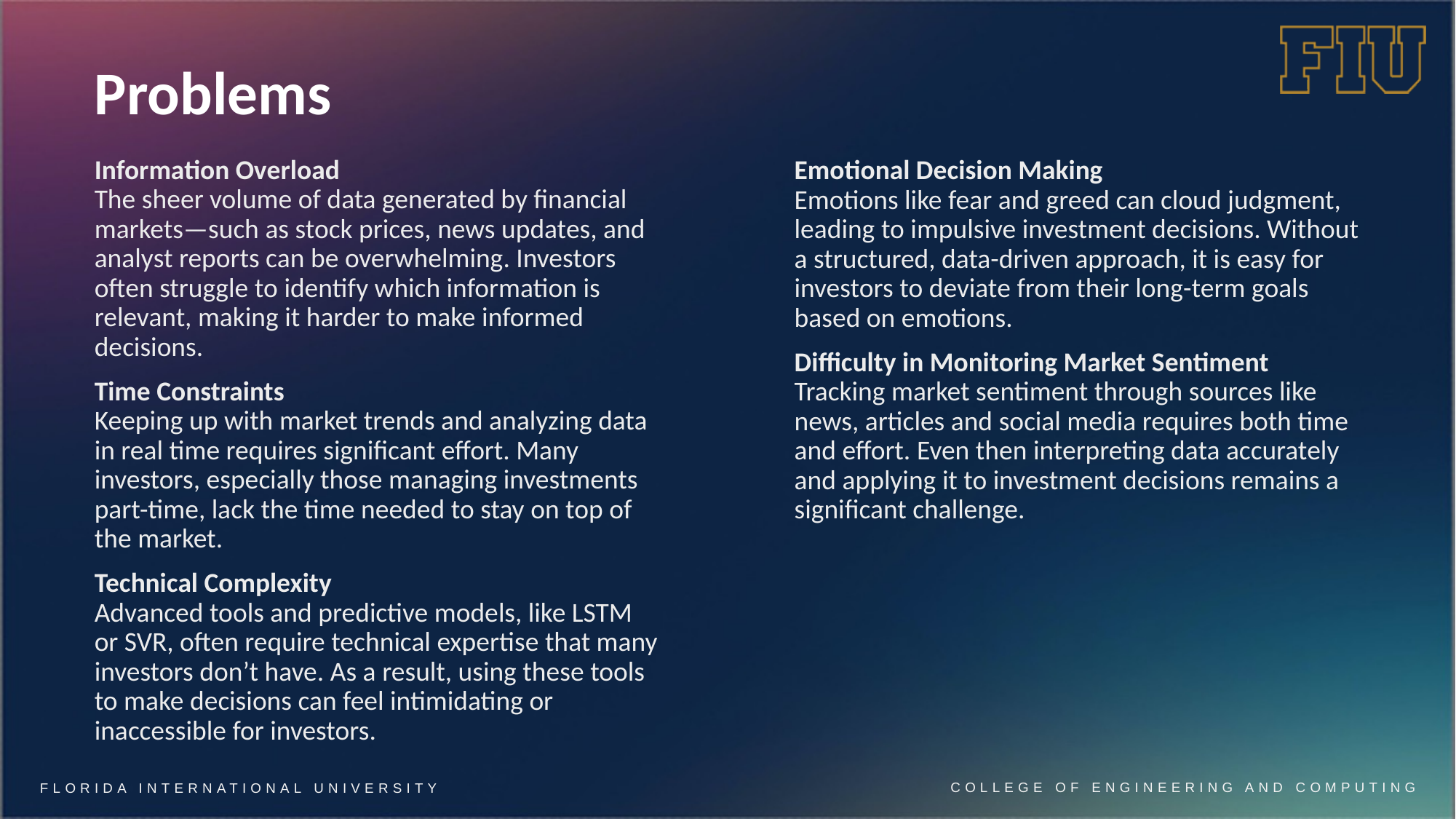

Problems
Information Overload
The sheer volume of data generated by financial markets—such as stock prices, news updates, and analyst reports can be overwhelming. Investors often struggle to identify which information is relevant, making it harder to make informed decisions.
Time Constraints
Keeping up with market trends and analyzing data in real time requires significant effort. Many investors, especially those managing investments part-time, lack the time needed to stay on top of the market.
Technical Complexity
Advanced tools and predictive models, like LSTM or SVR, often require technical expertise that many investors don’t have. As a result, using these tools to make decisions can feel intimidating or inaccessible for investors.
Emotional Decision Making
Emotions like fear and greed can cloud judgment, leading to impulsive investment decisions. Without a structured, data-driven approach, it is easy for investors to deviate from their long-term goals based on emotions.
Difficulty in Monitoring Market Sentiment
Tracking market sentiment through sources like news, articles and social media requires both time and effort. Even then interpreting data accurately and applying it to investment decisions remains a significant challenge.